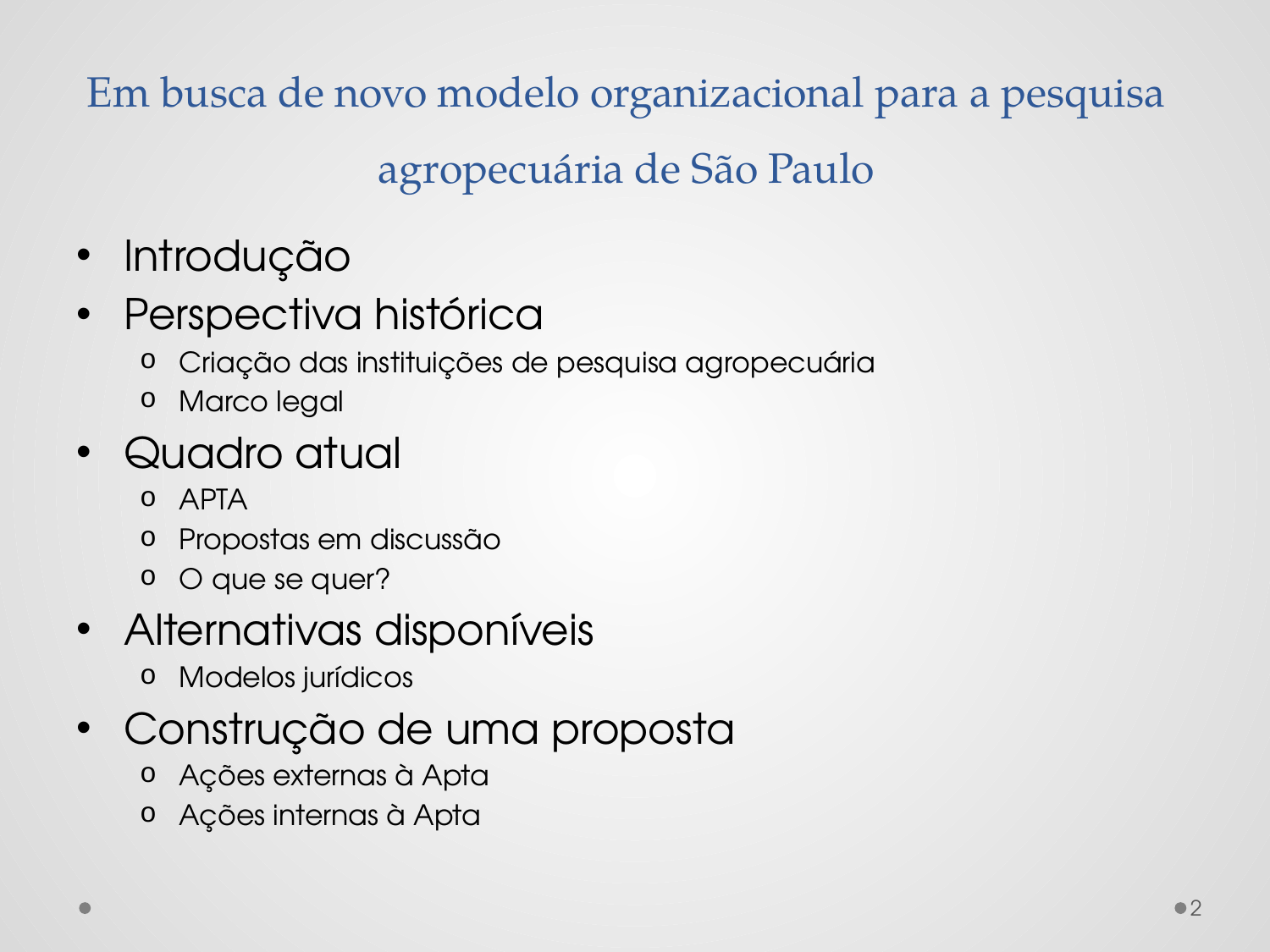

# Em busca de novo modelo organizacional para a pesquisa agropecuária de São Paulo
Introdução
Perspectiva histórica
Criação das instituições de pesquisa agropecuária
Marco legal
Quadro atual
APTA
Propostas em discussão
O que se quer?
Alternativas disponíveis
Modelos jurídicos
Construção de uma proposta
Ações externas à Apta
Ações internas à Apta
2